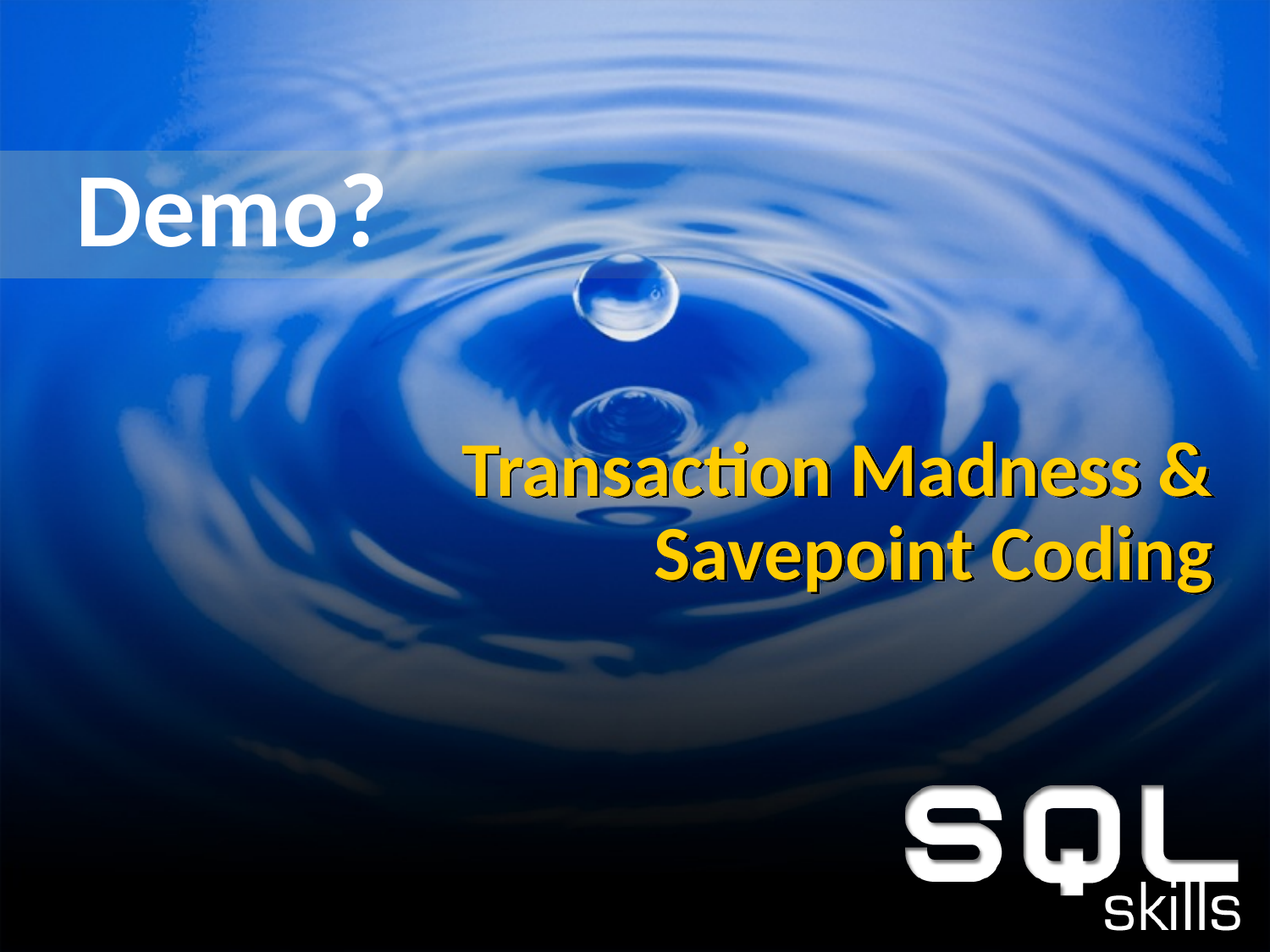

Demo?

# Transaction Madness & Savepoint Coding